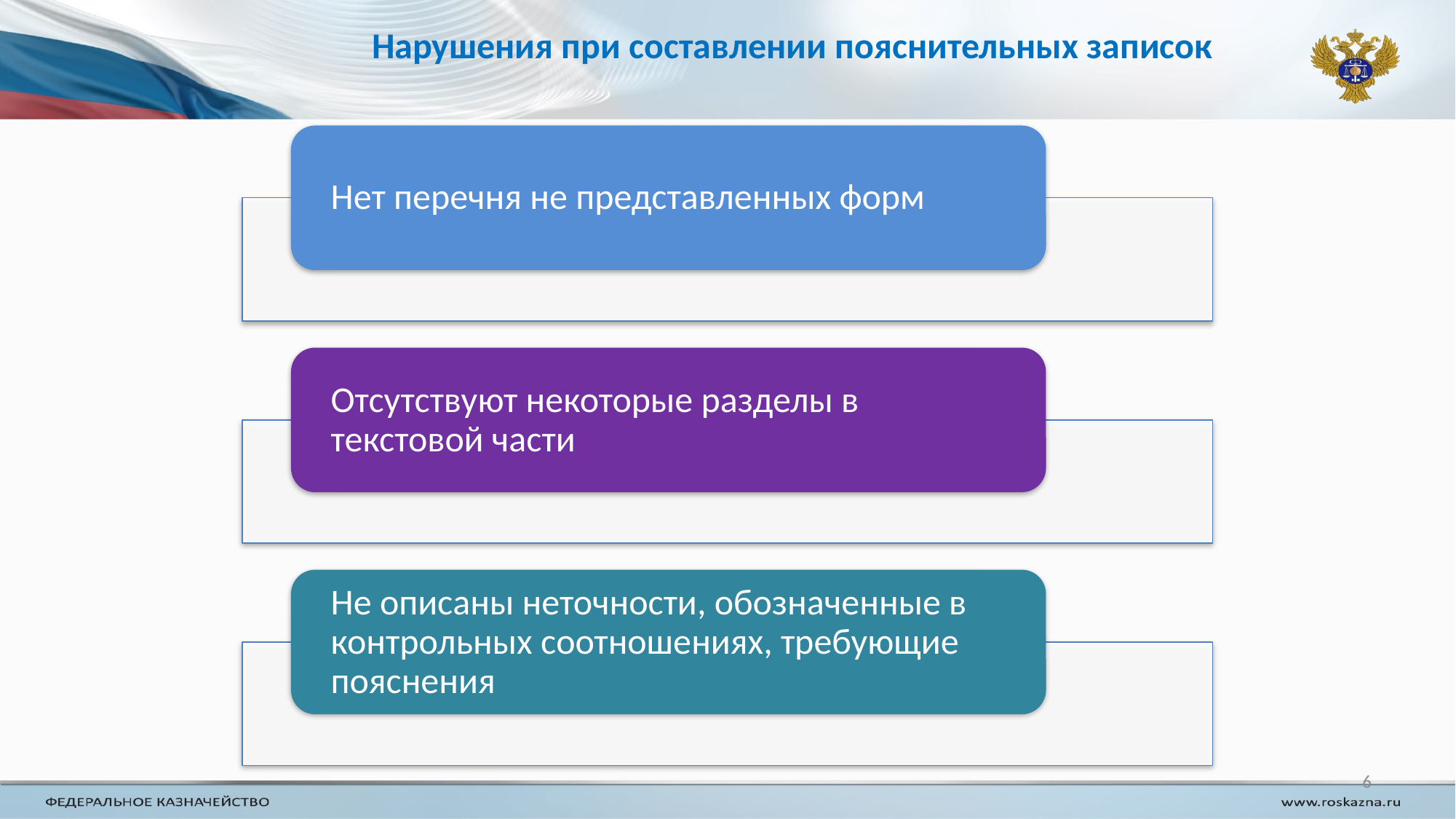

# Нарушения при составлении пояснительных записок
Нет перечня не представленных форм
Отсутствуют некоторые разделы в текстовой части
Не описаны неточности, обозначенные в контрольных соотношениях, требующие пояснения
6